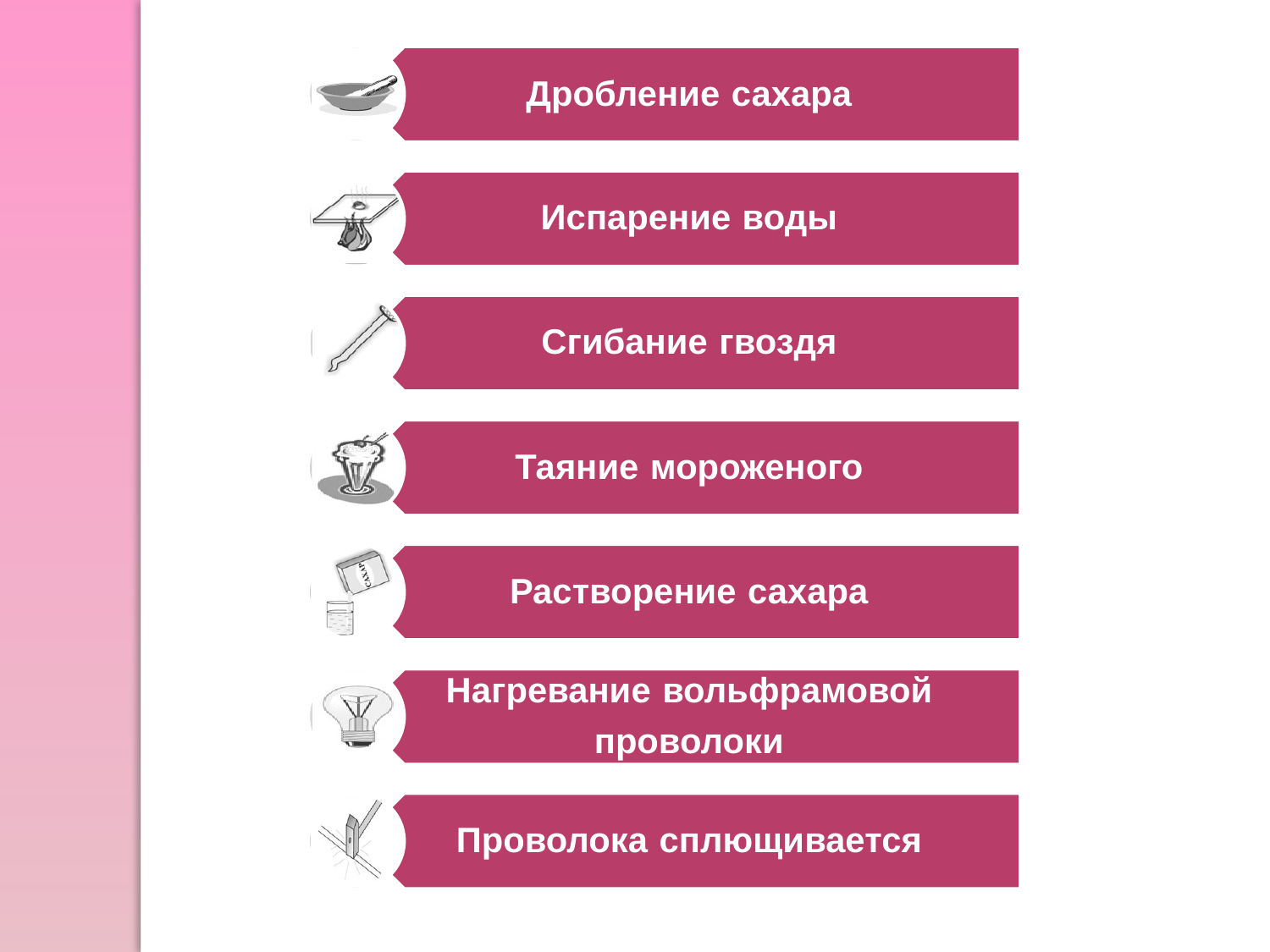

Дробление сахара
Испарение воды
Сгибание гвоздя
Таяние мороженого
Растворение сахара
Нагревание вольфрамовой
проволоки
Проволока сплющивается